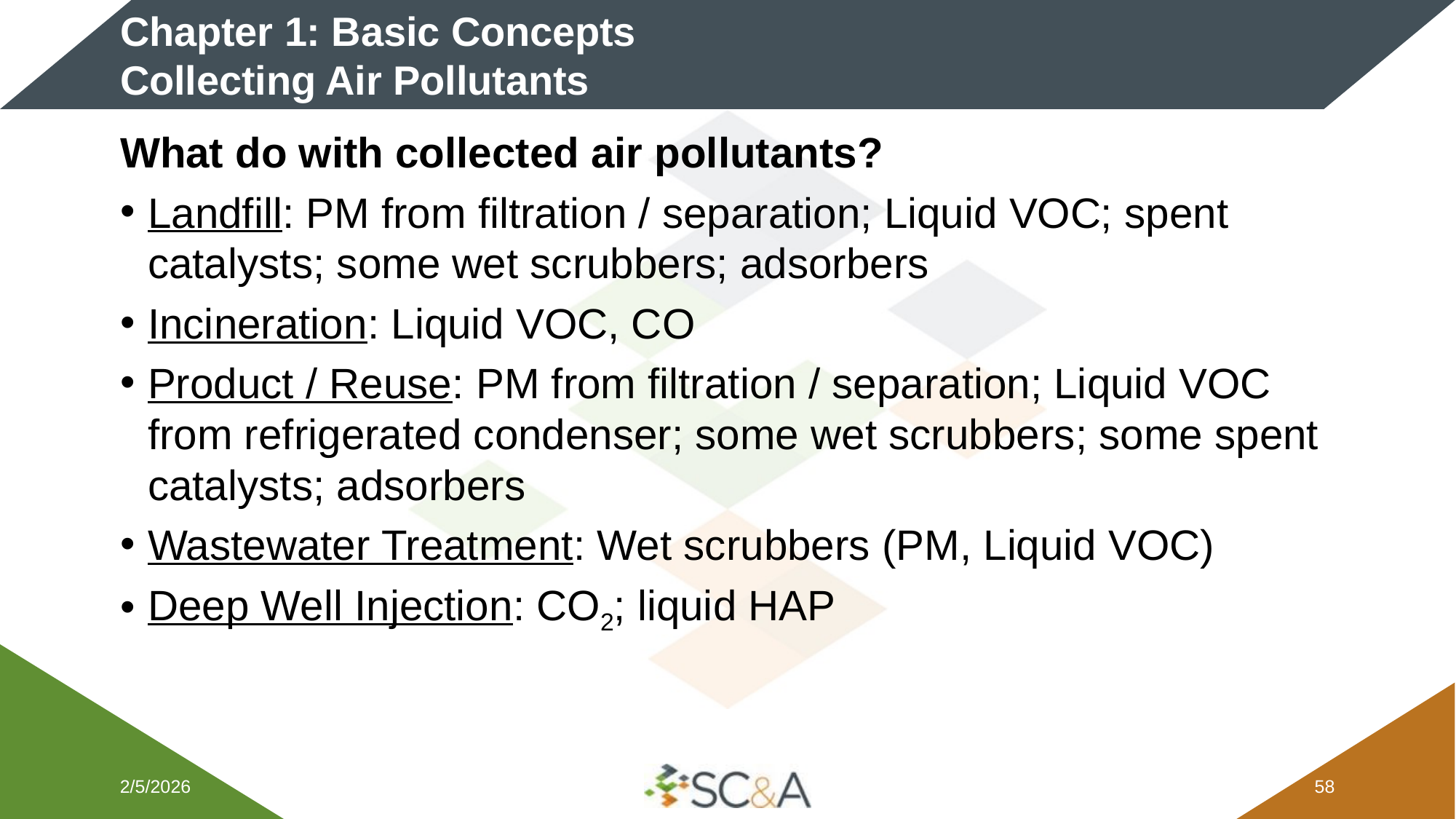

# Chapter 1: Basic Concepts Collecting Air Pollutants
What do with collected air pollutants?
Landfill: PM from filtration / separation; Liquid VOC; spent catalysts; some wet scrubbers; adsorbers
Incineration: Liquid VOC, CO
Product / Reuse: PM from filtration / separation; Liquid VOC from refrigerated condenser; some wet scrubbers; some spent catalysts; adsorbers
Wastewater Treatment: Wet scrubbers (PM, Liquid VOC)
Deep Well Injection: CO2; liquid HAP
2/5/2026
58